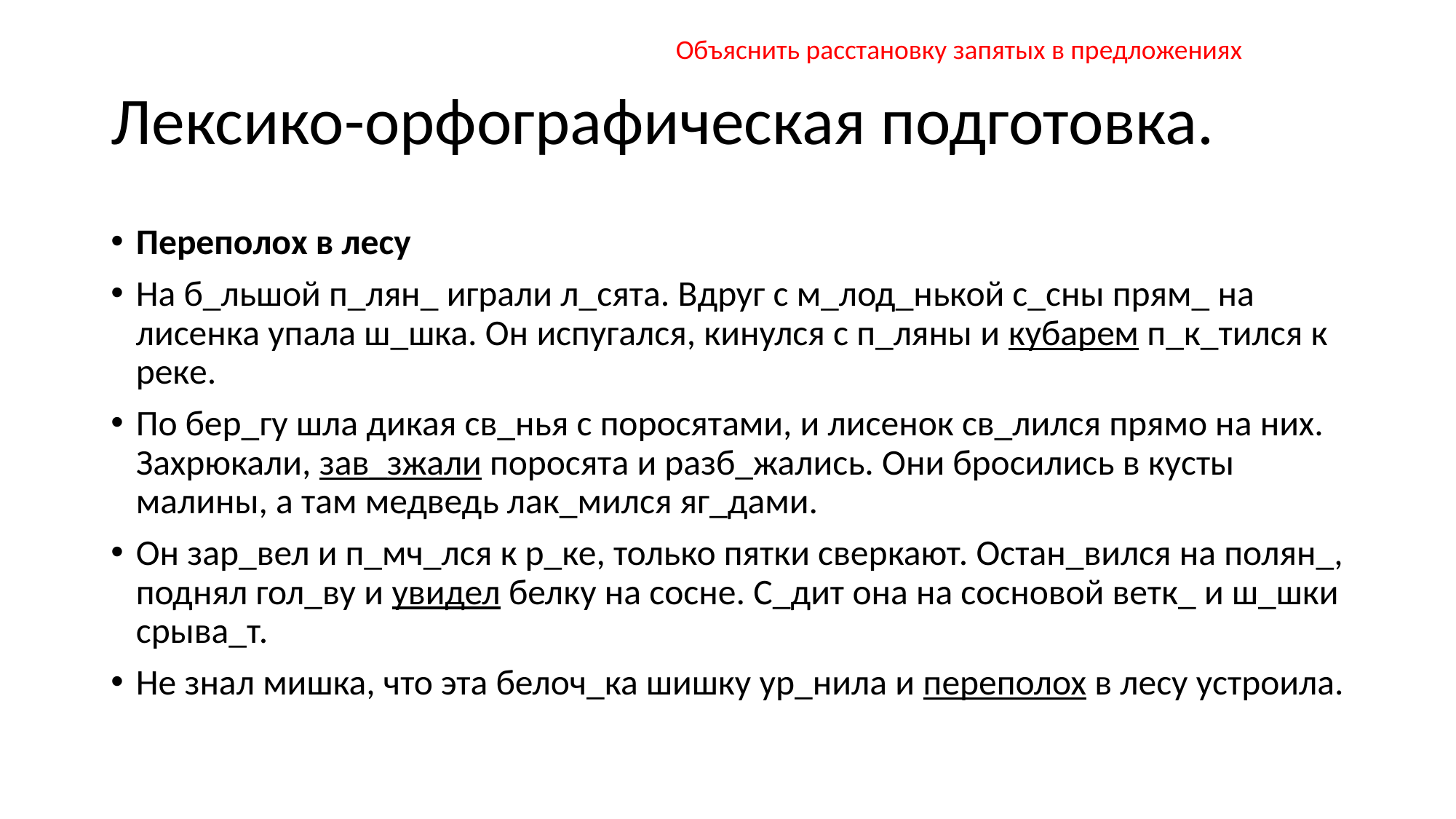

Объяснить расстановку запятых в предложениях
# Лексико-орфографическая подготовка.
Переполох в лесу
На б_льшой п_лян_ играли л_сята. Вдруг с м_лод_нькой с_сны прям_ на лисенка упала ш_шка. Он испугался, кинулся с п_ляны и кубарем п_к_тился к реке.
По бер_гу шла дикая св_нья с поросятами, и лисенок св_лился прямо на них. Захрюкали, зав_зжали поросята и разб_жались. Они бросились в кусты малины, а там медведь лак_мился яг_дами.
Он зар_вел и п_мч_лся к р_ке, только пятки сверкают. Остан_вился на полян_, поднял гол_ву и увидел белку на сосне. С_дит она на сосновой ветк_ и ш_шки срыва_т.
Не знал мишка, что эта белоч_ка шишку ур_нила и переполох в лесу устроила.